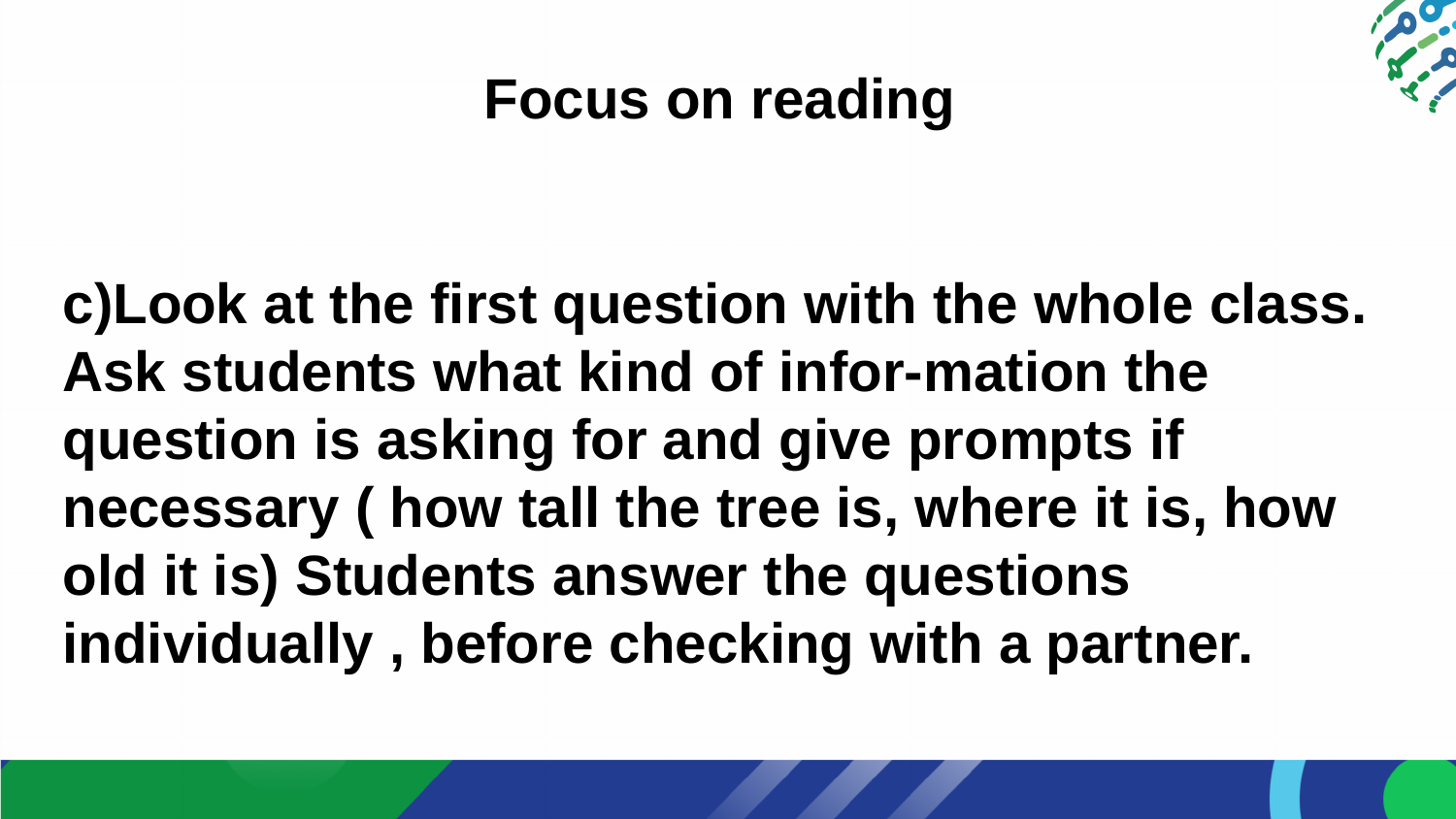

Focus on reading

c)Look at the first question with the whole class. Ask students what kind of infor-mation the question is asking for and give prompts if necessary ( how tall the tree is, where it is, how old it is) Students answer the questions individually , before checking with a partner.